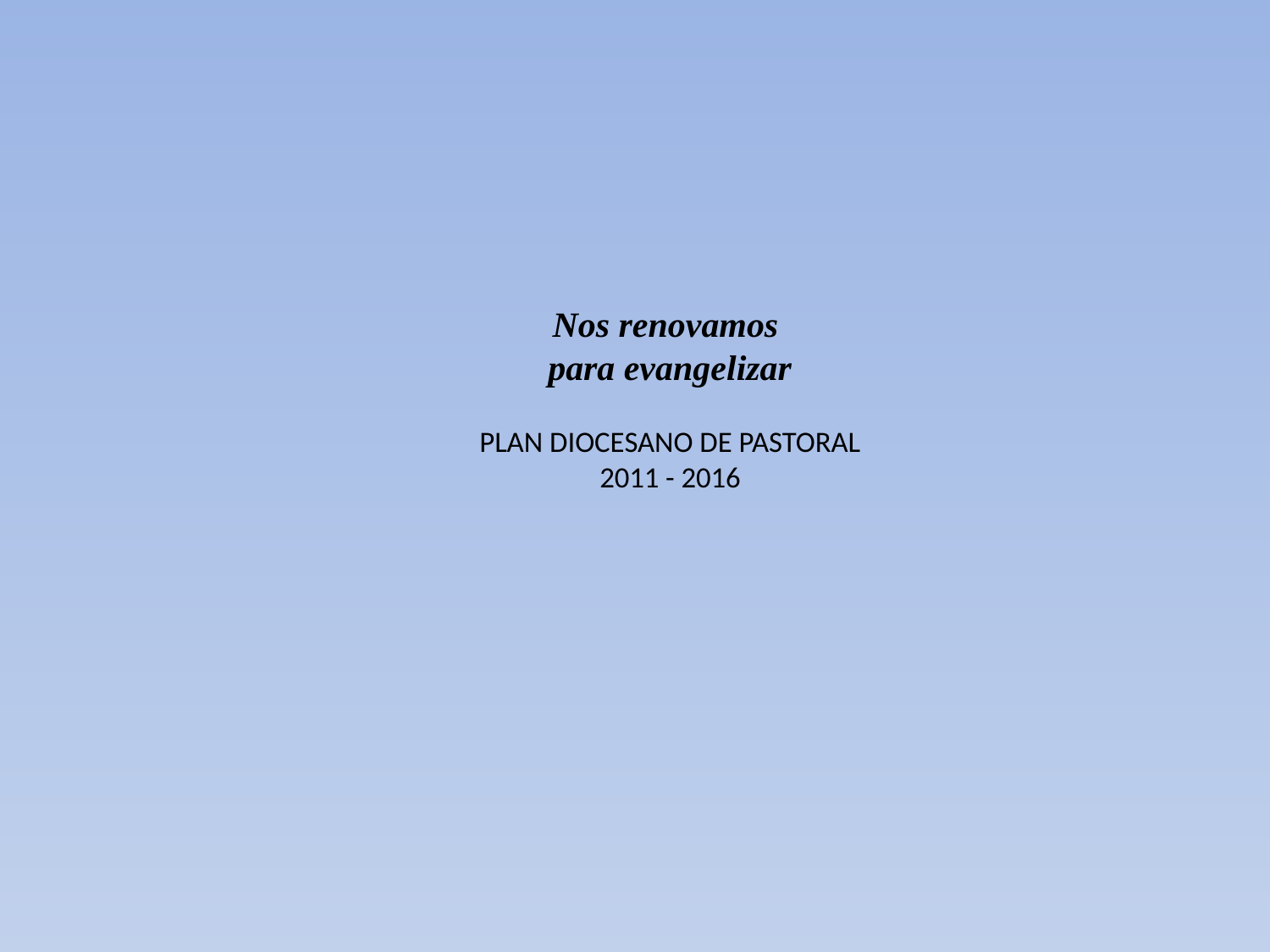

# Nos renovamos para evangelizar PLAN DIOCESANO DE PASTORAL 2011 - 2016